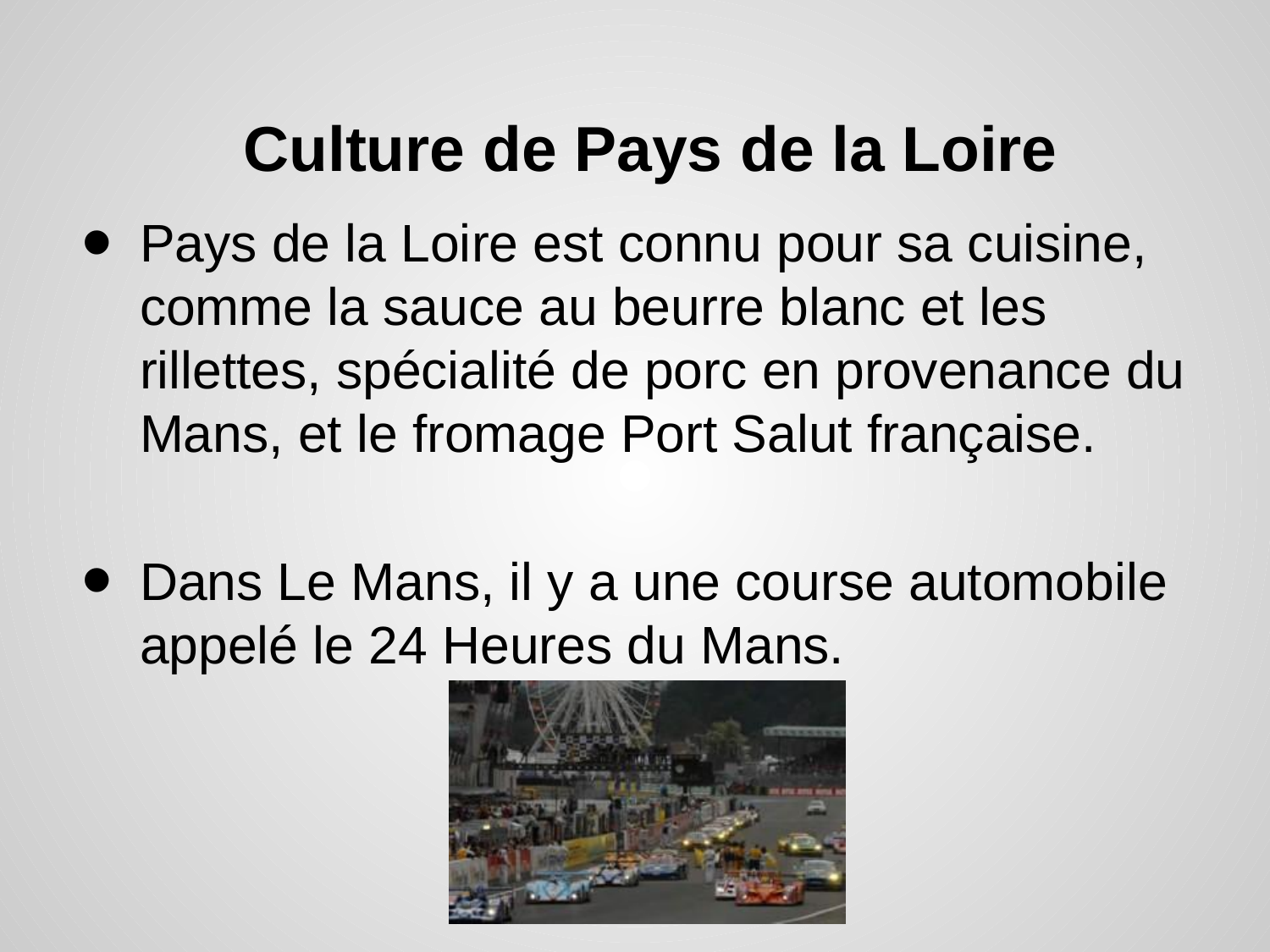

# Culture de Pays de la Loire
Pays de la Loire est connu pour sa cuisine, comme la sauce au beurre blanc et les rillettes, spécialité de porc en provenance du Mans, et le fromage Port Salut française.

Dans Le Mans, il y a une course automobile appelé le 24 Heures du Mans.